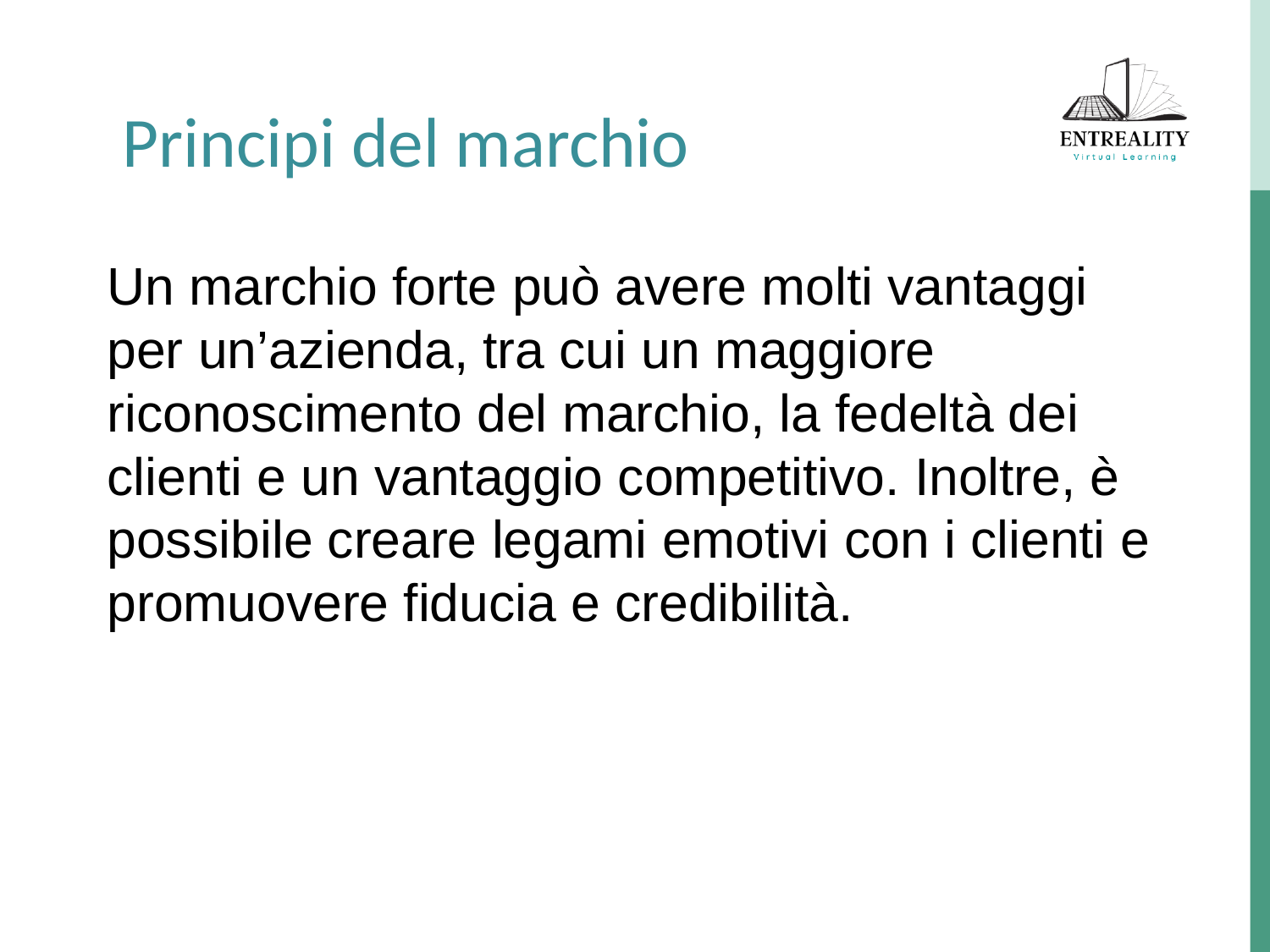

Principi del marchio
Un marchio forte può avere molti vantaggi per un’azienda, tra cui un maggiore riconoscimento del marchio, la fedeltà dei clienti e un vantaggio competitivo. Inoltre, è possibile creare legami emotivi con i clienti e promuovere fiducia e credibilità.